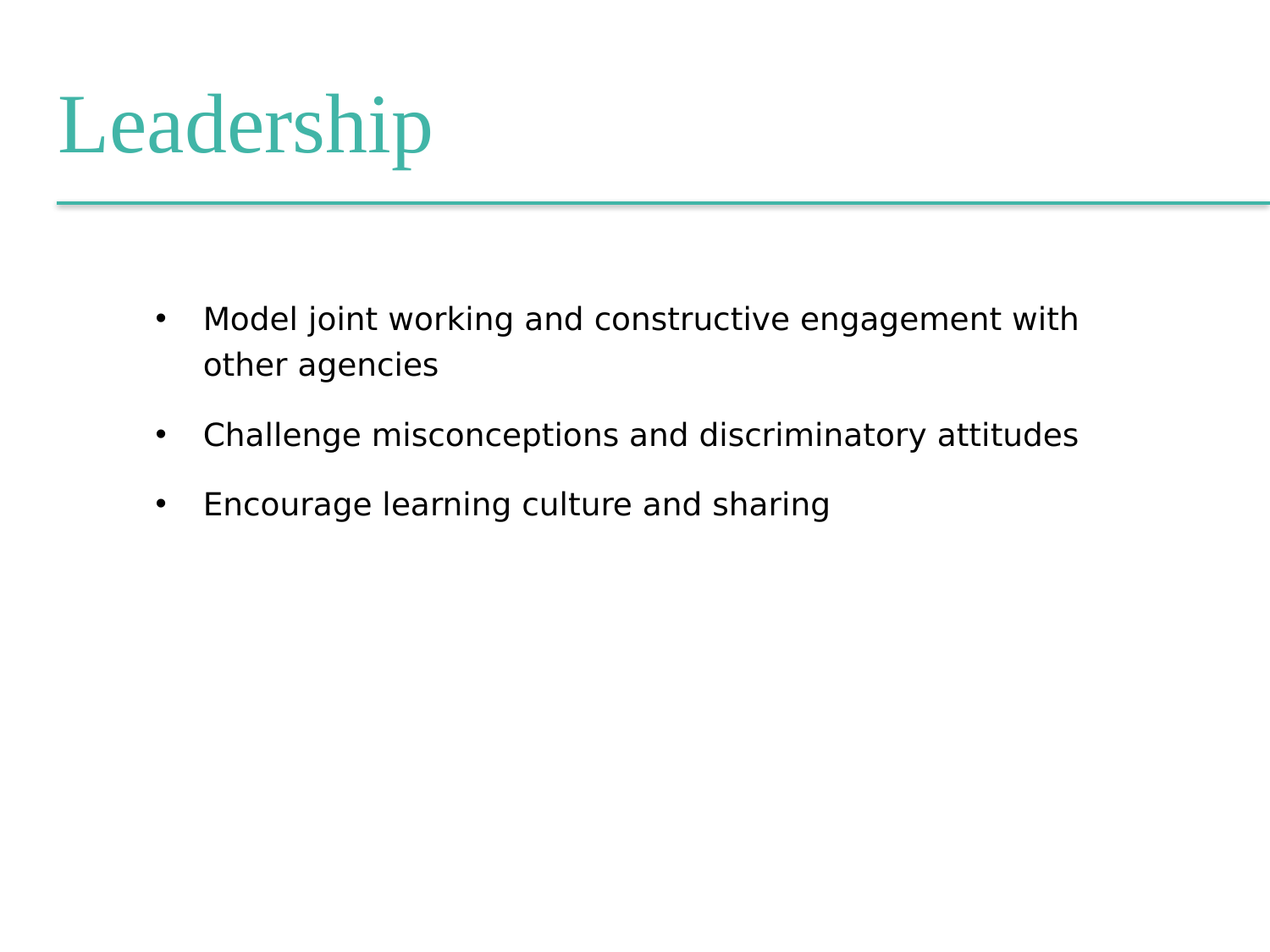

Leadership
Model joint working and constructive engagement with other agencies
Challenge misconceptions and discriminatory attitudes
Encourage learning culture and sharing